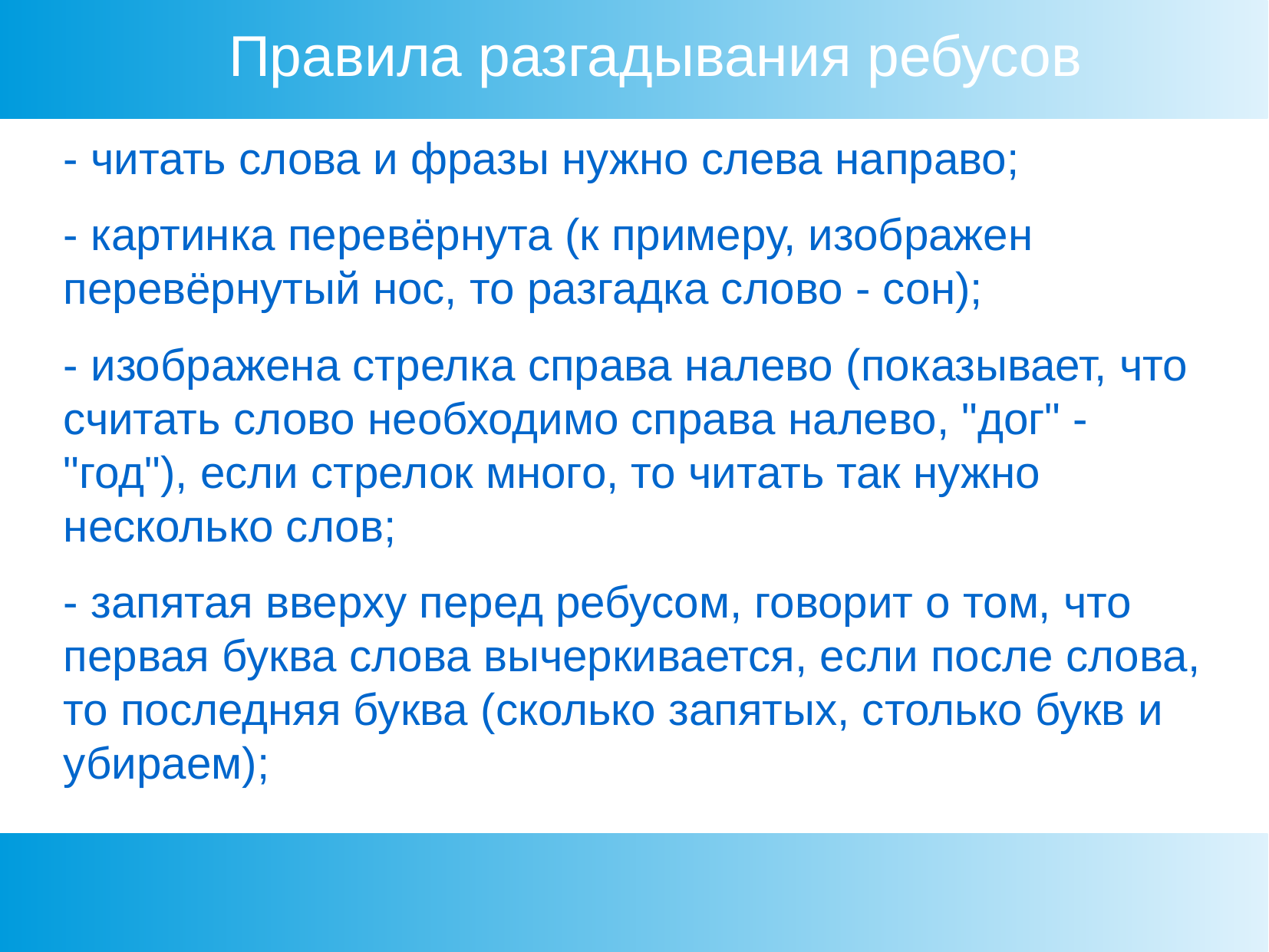

Правила разгадывания ребусов

- читать слова и фразы нужно слева направо;
- картинка перевёрнута (к примеру, изображен перевёрнутый нос, то разгадка слово - сон);
- изображена стрелка справа налево (показывает, что считать слово необходимо справа налево, "дог" - "год"), если стрелок много, то читать так нужно несколько слов;
- запятая вверху перед ребусом, говорит о том, что первая буква слова вычеркивается, если после слова, то последняя буква (сколько запятых, столько букв и убираем);